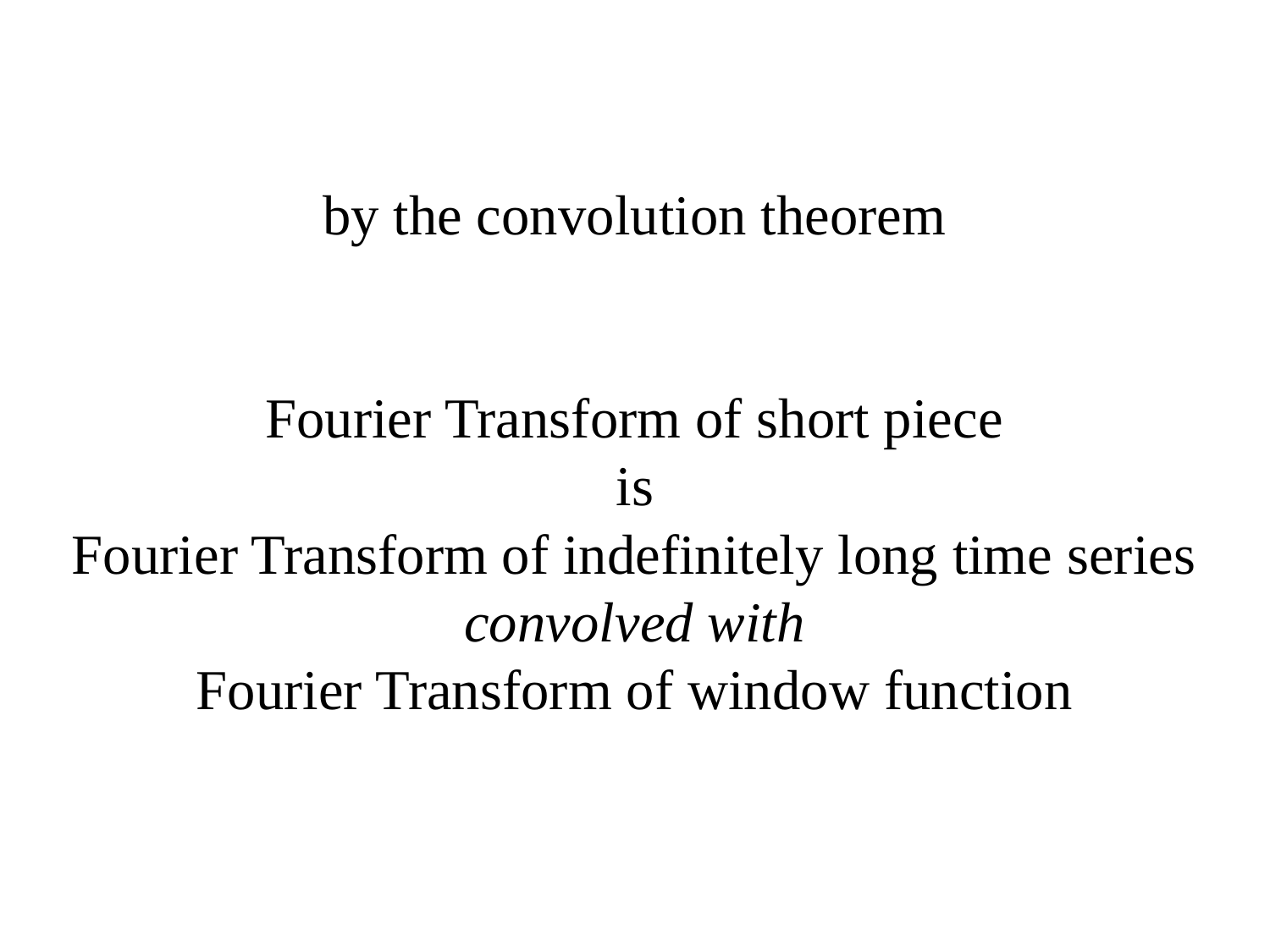

# by the convolution theorem Fourier Transform of short piece is Fourier Transform of indefinitely long time series convolved with Fourier Transform of window function